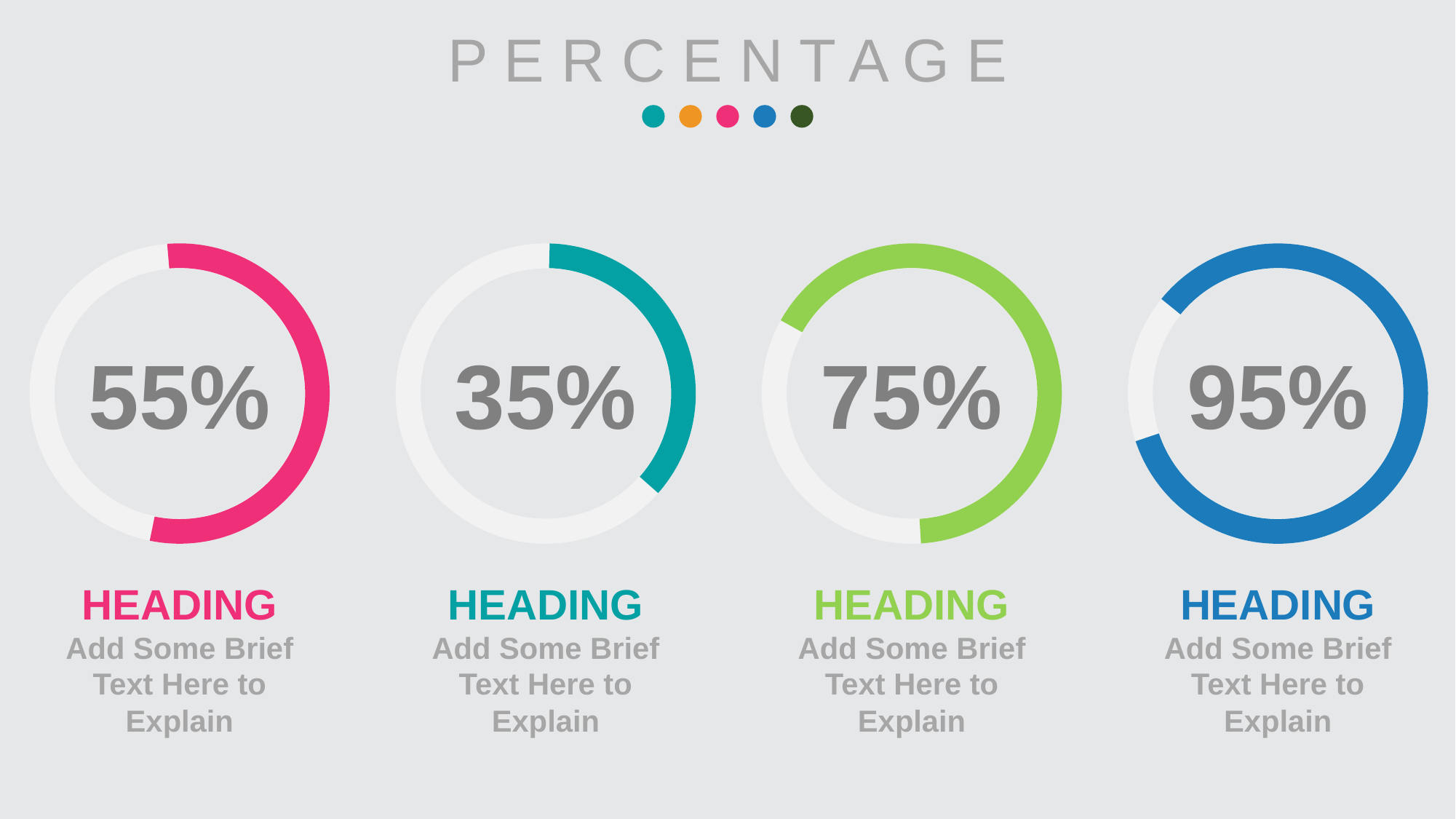

P E R C E N T A G E

55%
35%
75%
95%
HEADING
HEADING
HEADING
HEADING
Add Some Brief Text Here to Explain
Add Some Brief Text Here to Explain
Add Some Brief Text Here to Explain
Add Some Brief Text Here to Explain